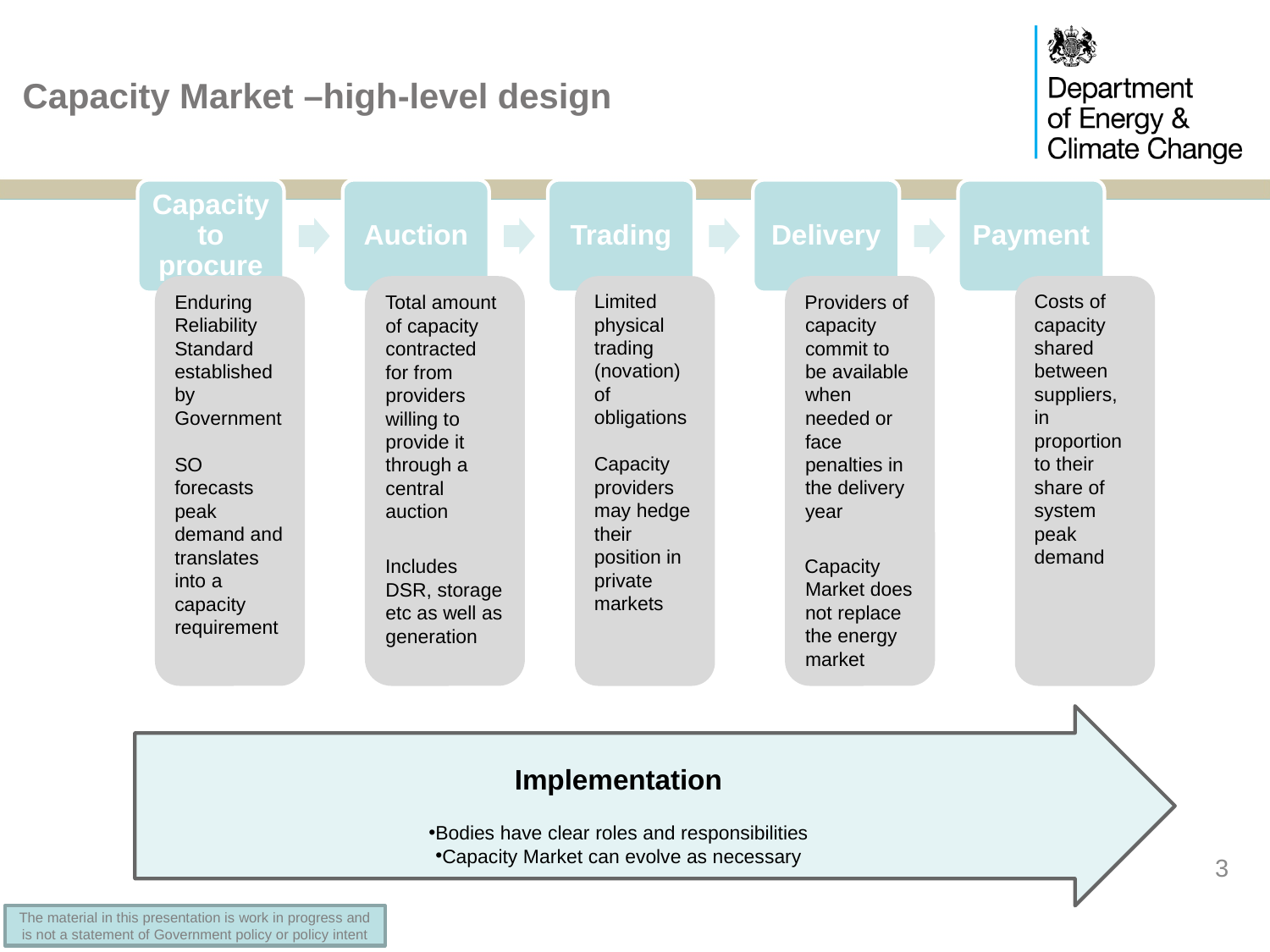

# Capacity Market –high-level design
Capacity to procure

Auction

Trading

Delivery

Payment
Enduring Reliability Standard established by Government

SO forecasts peak demand and translates into a capacity requirement
Total amount of capacity contracted for from providers willing to provide it through a central auction
Includes DSR, storage etc as well as generation

Limited physical trading (novation) of obligations

Capacity providers may hedge their position in private markets

Providers of capacity commit to be available when needed or face penalties in the delivery year
Capacity Market does not replace the energy market

Costs of capacity shared between suppliers, in proportion to their share of system peak demand

Implementation

Bodies have clear roles and responsibilities
Capacity Market can evolve as necessary

3
The material in this presentation is work in progress and is not a statement of Government policy or policy intent